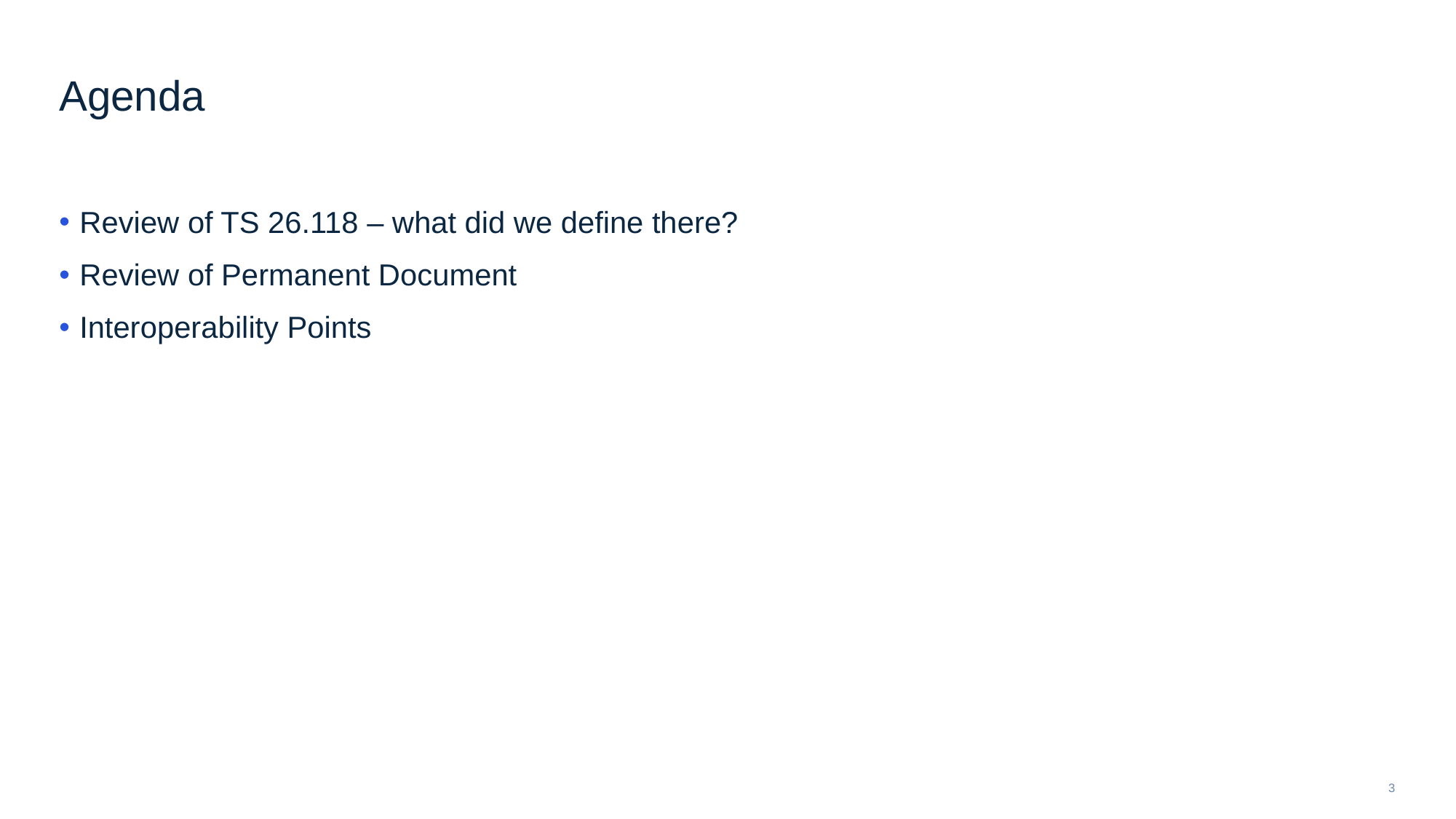

# Agenda

Review of TS 26.118 – what did we define there?
Review of Permanent Document
Interoperability Points